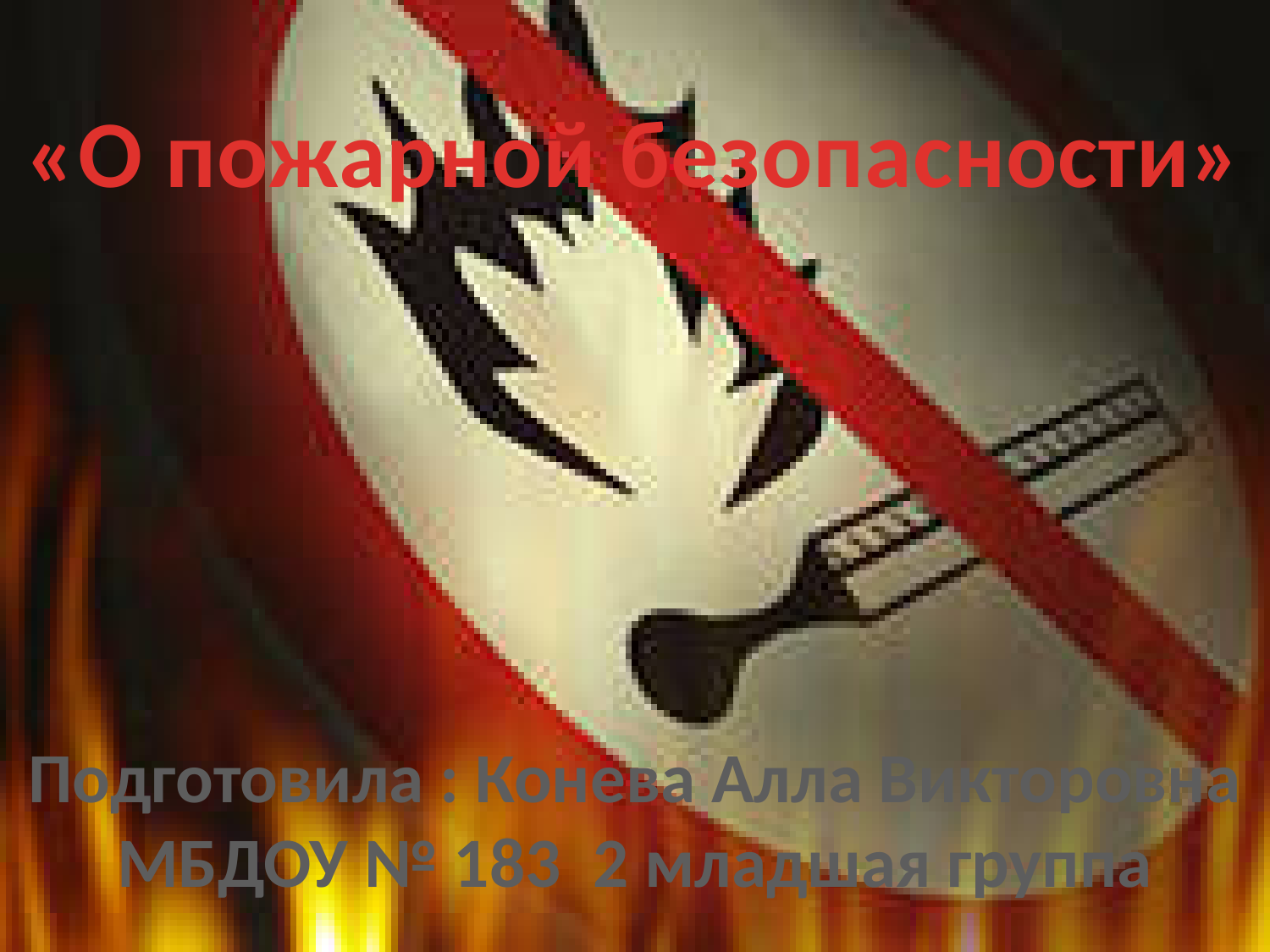

#
«О пожарной безопасности»

Подготовила : Конева Алла Викторовна
МБДОУ № 183  2 младшая группа